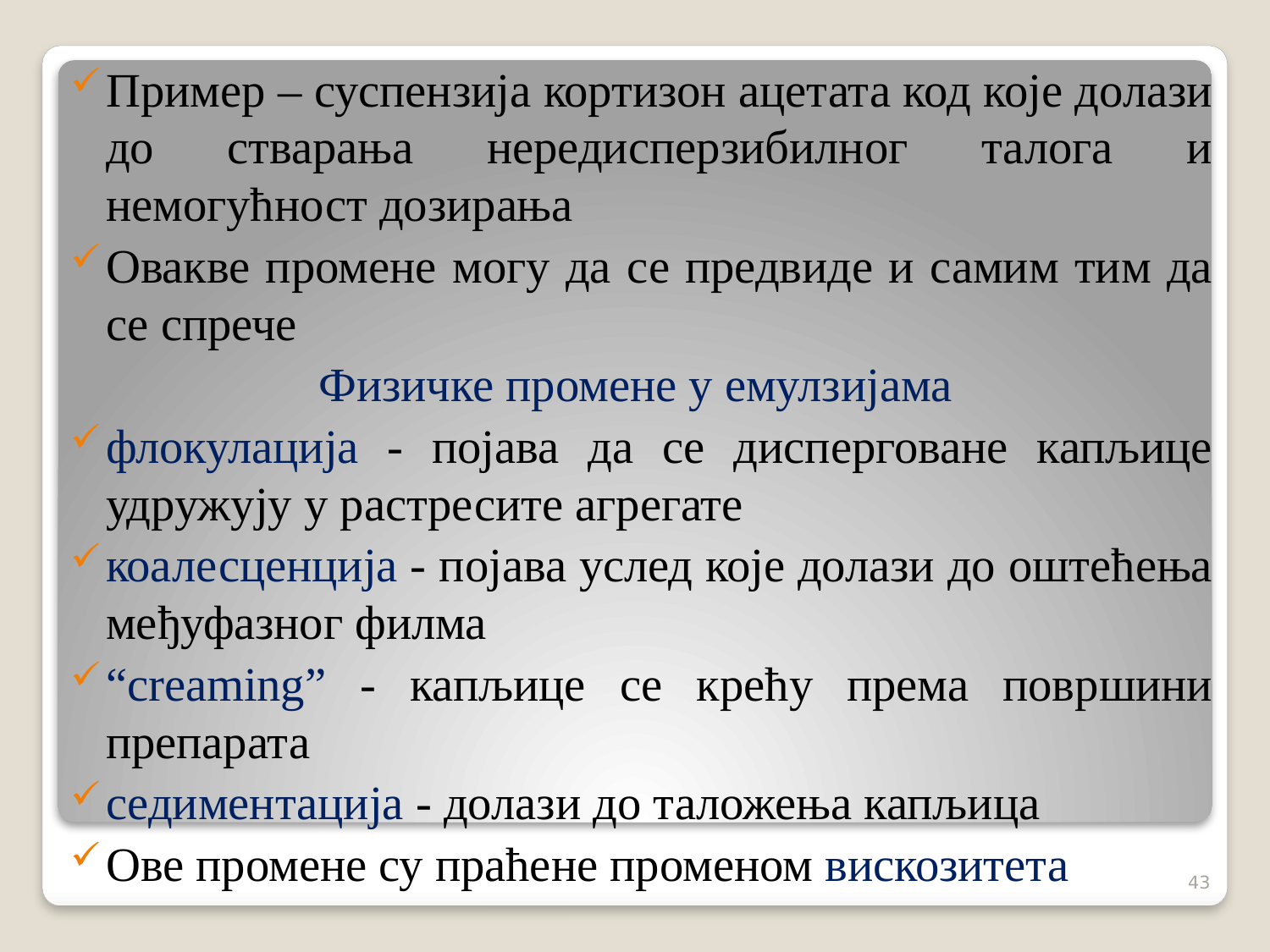

Пример – суспензија кортизон ацетата код које долази до стварања нередисперзибилног талога и немогућност дозирања
Овакве промене могу да се предвиде и самим тим да се спрече
Физичке промене у емулзијама
флокулација - појава да се дисперговане капљице удружују у растресите агрегате
коалесценција - појава услед које долази до оштећења међуфазног филма
“creaming” - капљице се крећу према површини препарата
седиментација - долази до таложења капљица
Ове промене су праћене променом вискозитета

43